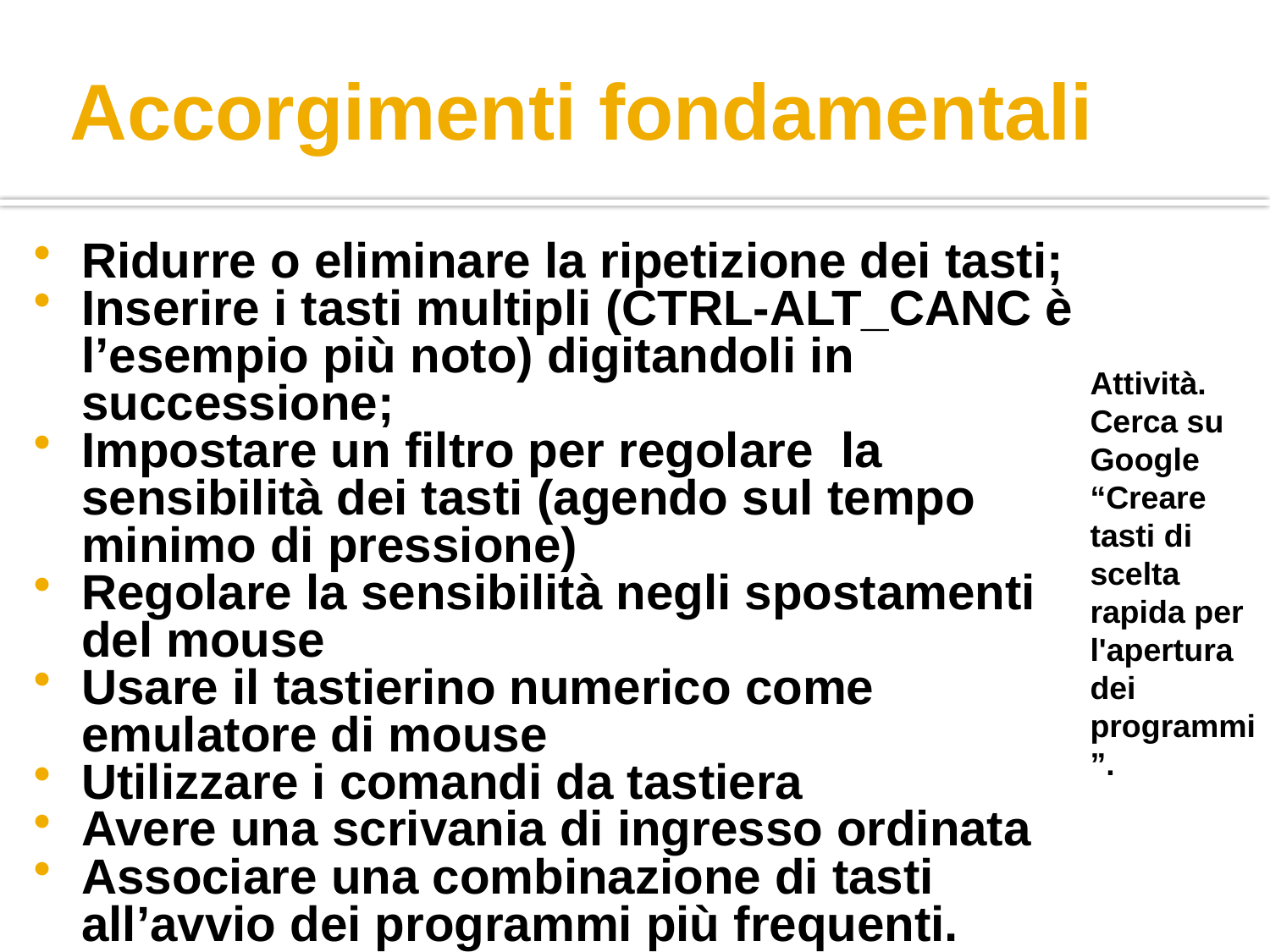

# Accorgimenti fondamentali
Ridurre o eliminare la ripetizione dei tasti;
Inserire i tasti multipli (CTRL-ALT_CANC è l’esempio più noto) digitandoli in successione;
Impostare un filtro per regolare  la sensibilità dei tasti (agendo sul tempo minimo di pressione)
Regolare la sensibilità negli spostamenti del mouse
Usare il tastierino numerico come emulatore di mouse
Utilizzare i comandi da tastiera
Avere una scrivania di ingresso ordinata
Associare una combinazione di tasti all’avvio dei programmi più frequenti.
Attività. Cerca su Google “Creare tasti di scelta rapida per l'apertura dei programmi”.